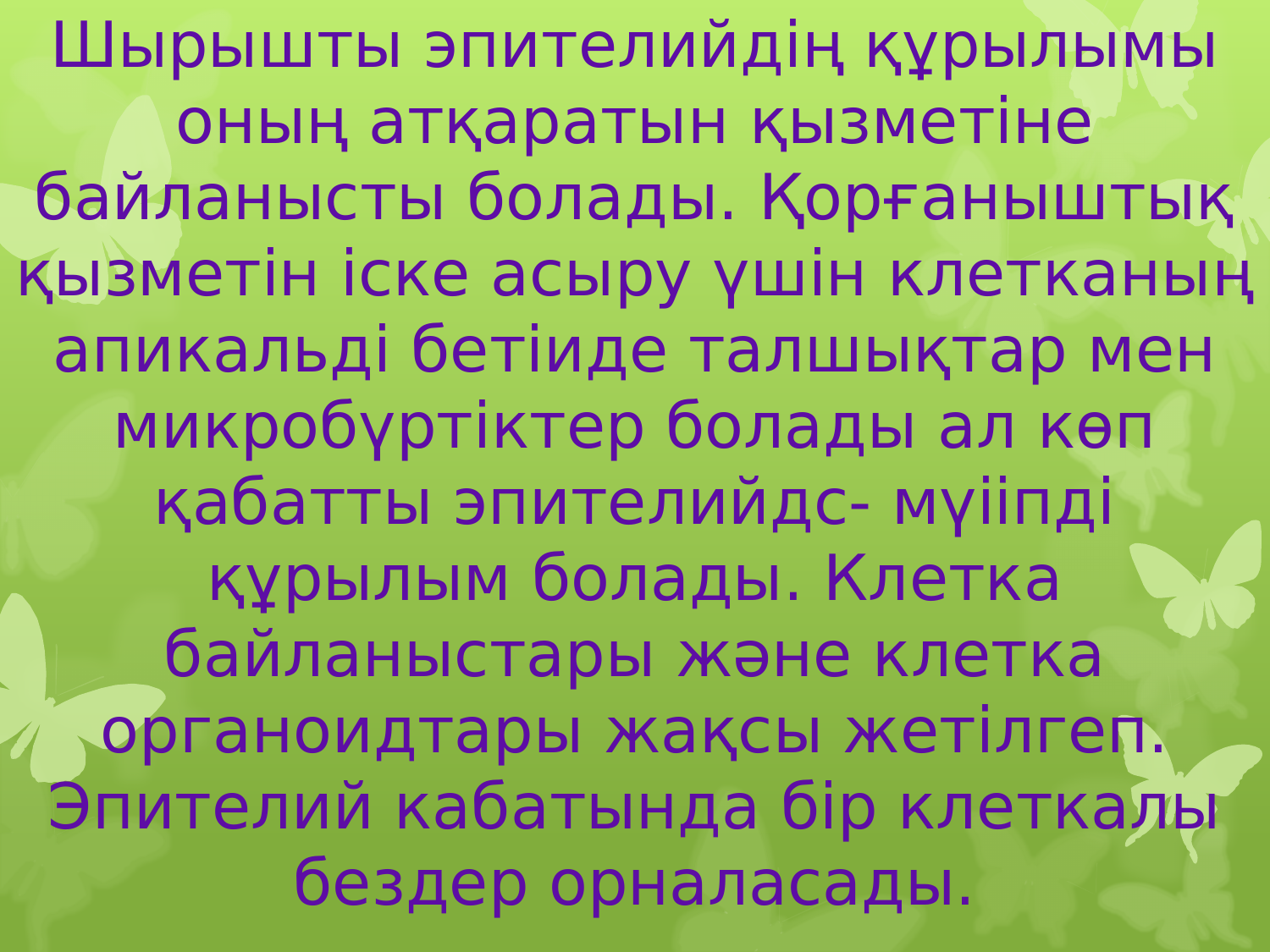

Шырышты эпителийдің құрылымы оның атқаратын қызметіне байланысты болады. Қорғаныштық қызметін іске асыру үшін клетканың апикальді бетіиде талшықтар мен микробүртіктер болады ал көп қабатты эпителийдс- мүііпді құрылым болады. Клетка байланыстары және клетка органоидтары жақсы жетілгеп. Эпителий кабатында бір клеткалы бездер орналасады.